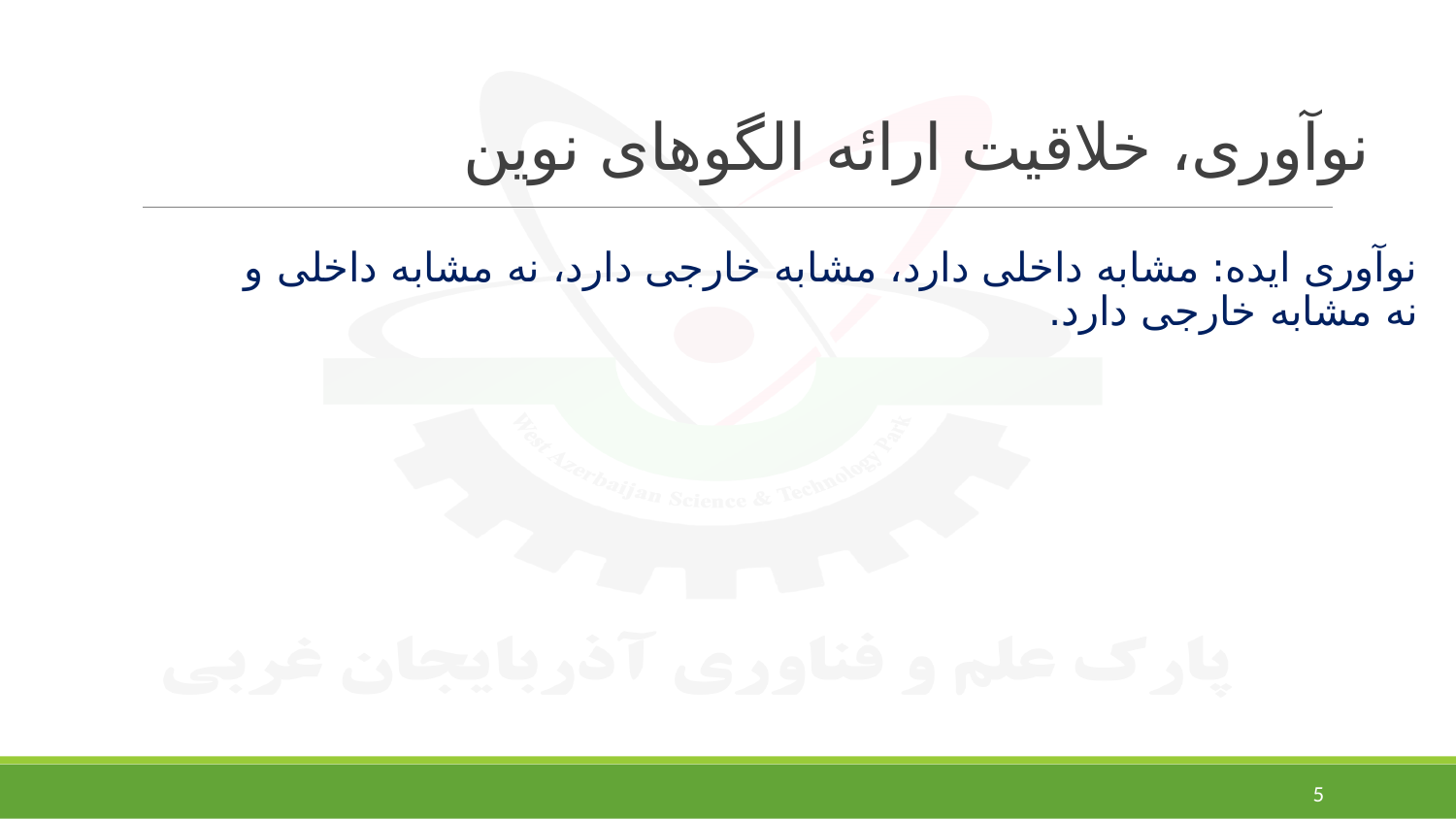

# نوآوری، خلاقیت ارائه الگوهای نوین
نوآوری ایده: مشابه داخلی دارد، مشابه خارجی دارد، نه مشابه داخلی و نه مشابه خارجی دارد.

5